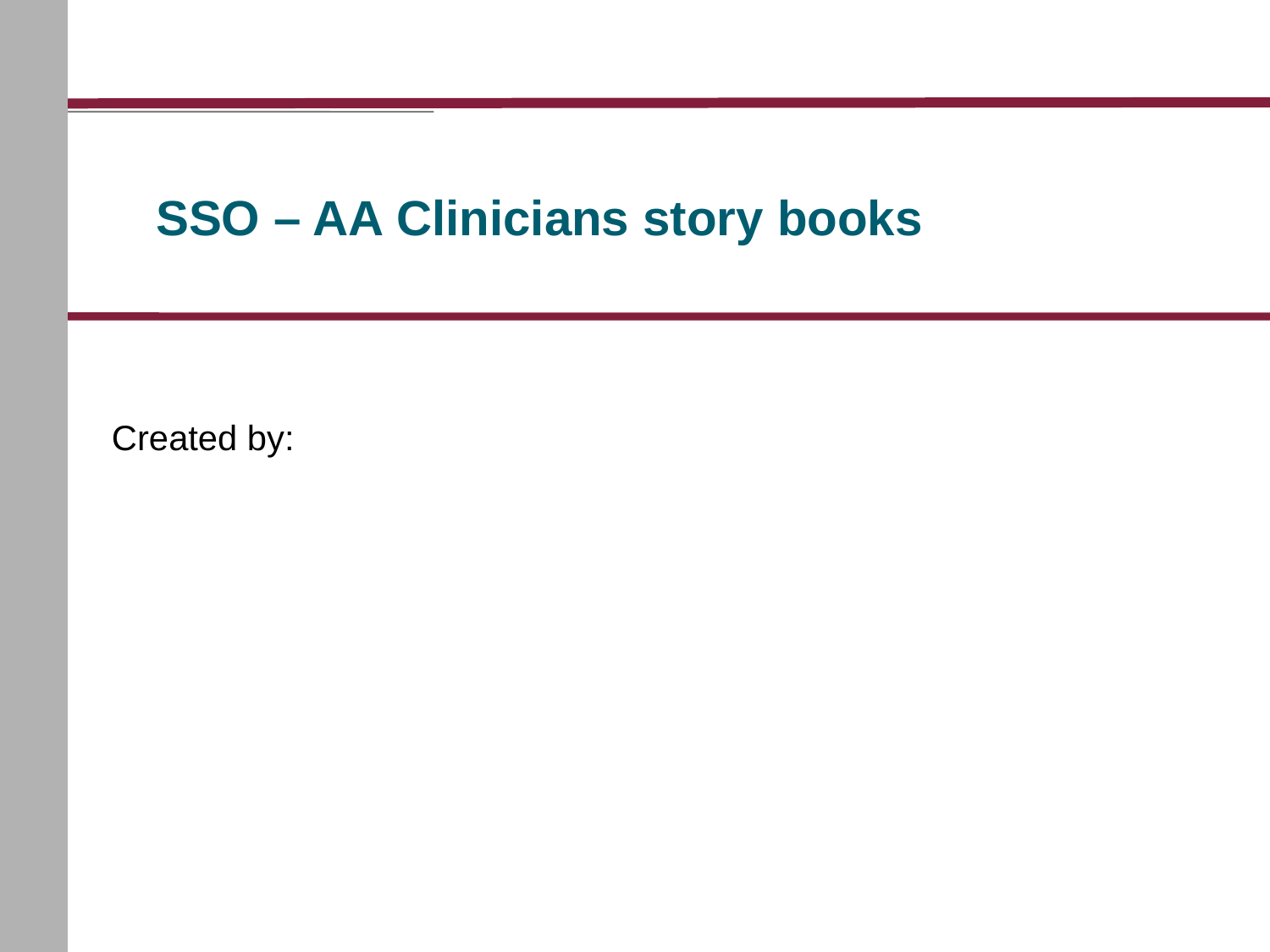

# SSO – AA Clinicians story books

Created by: